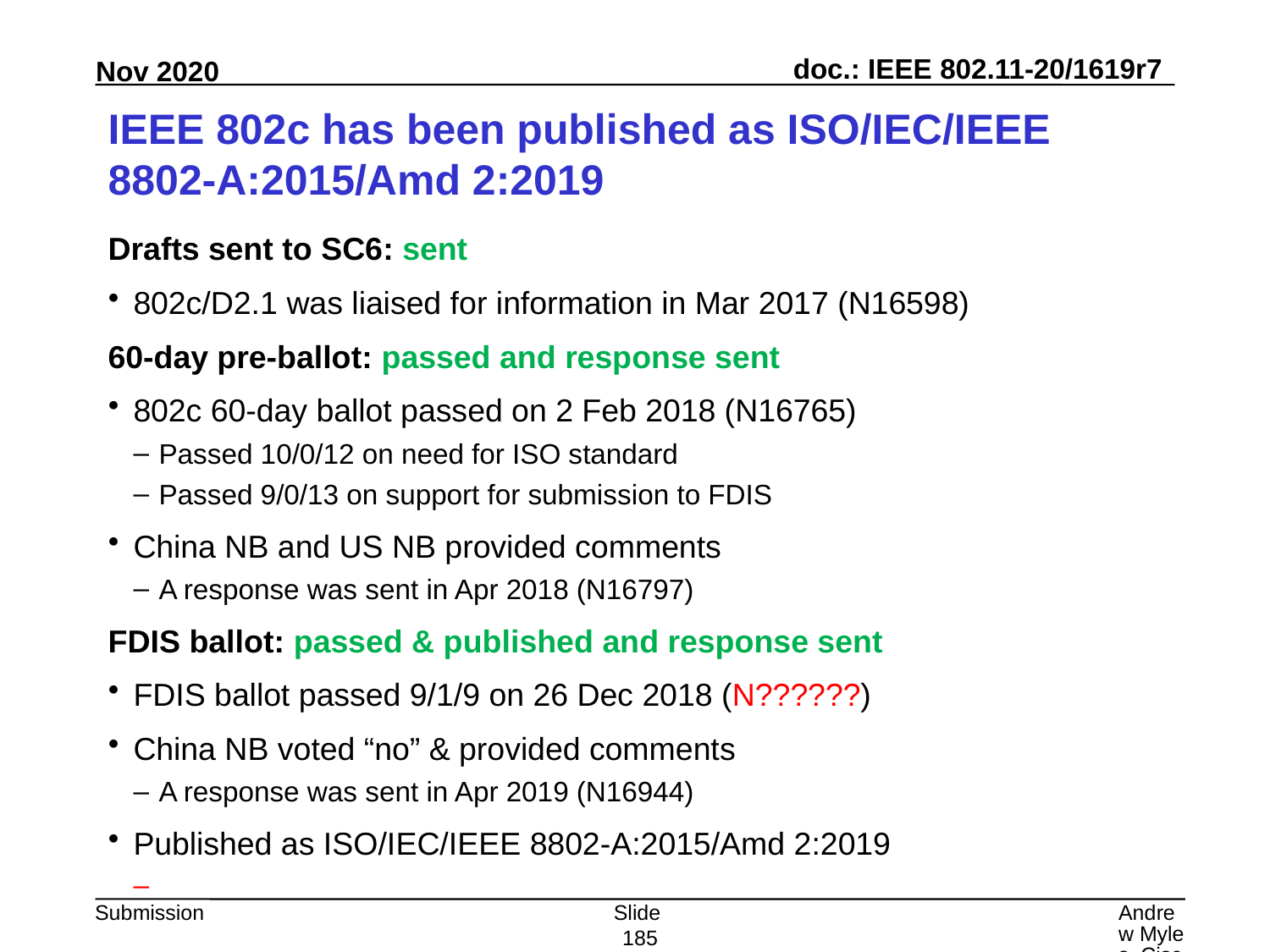

# IEEE 802c has been published as ISO/IEC/IEEE 8802-A:2015/Amd 2:2019
Drafts sent to SC6: sent
802c/D2.1 was liaised for information in Mar 2017 (N16598)
60-day pre-ballot: passed and response sent
802c 60-day ballot passed on 2 Feb 2018 (N16765)
Passed 10/0/12 on need for ISO standard
Passed 9/0/13 on support for submission to FDIS
China NB and US NB provided comments
A response was sent in Apr 2018 (N16797)
FDIS ballot: passed & published and response sent
FDIS ballot passed 9/1/9 on 26 Dec 2018 (N??????)
China NB voted “no” & provided comments
A response was sent in Apr 2019 (N16944)
Published as ISO/IEC/IEEE 8802-A:2015/Amd 2:2019

Slide 185
Andrew Myles, Cisco